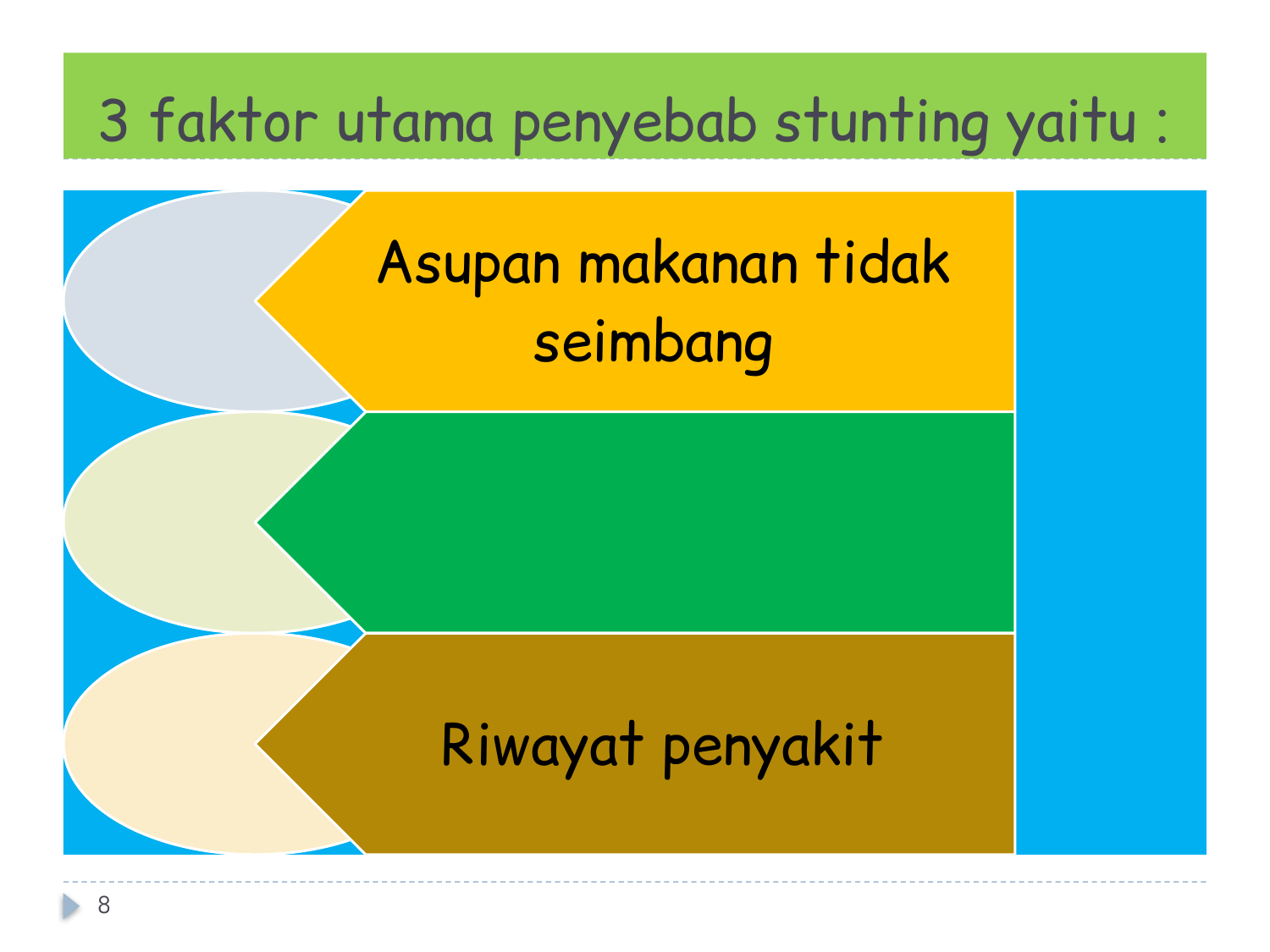

# 3 faktor utama penyebab stunting yaitu :
Asupan makanan tidak seimbang
Riwayat penyakit
8